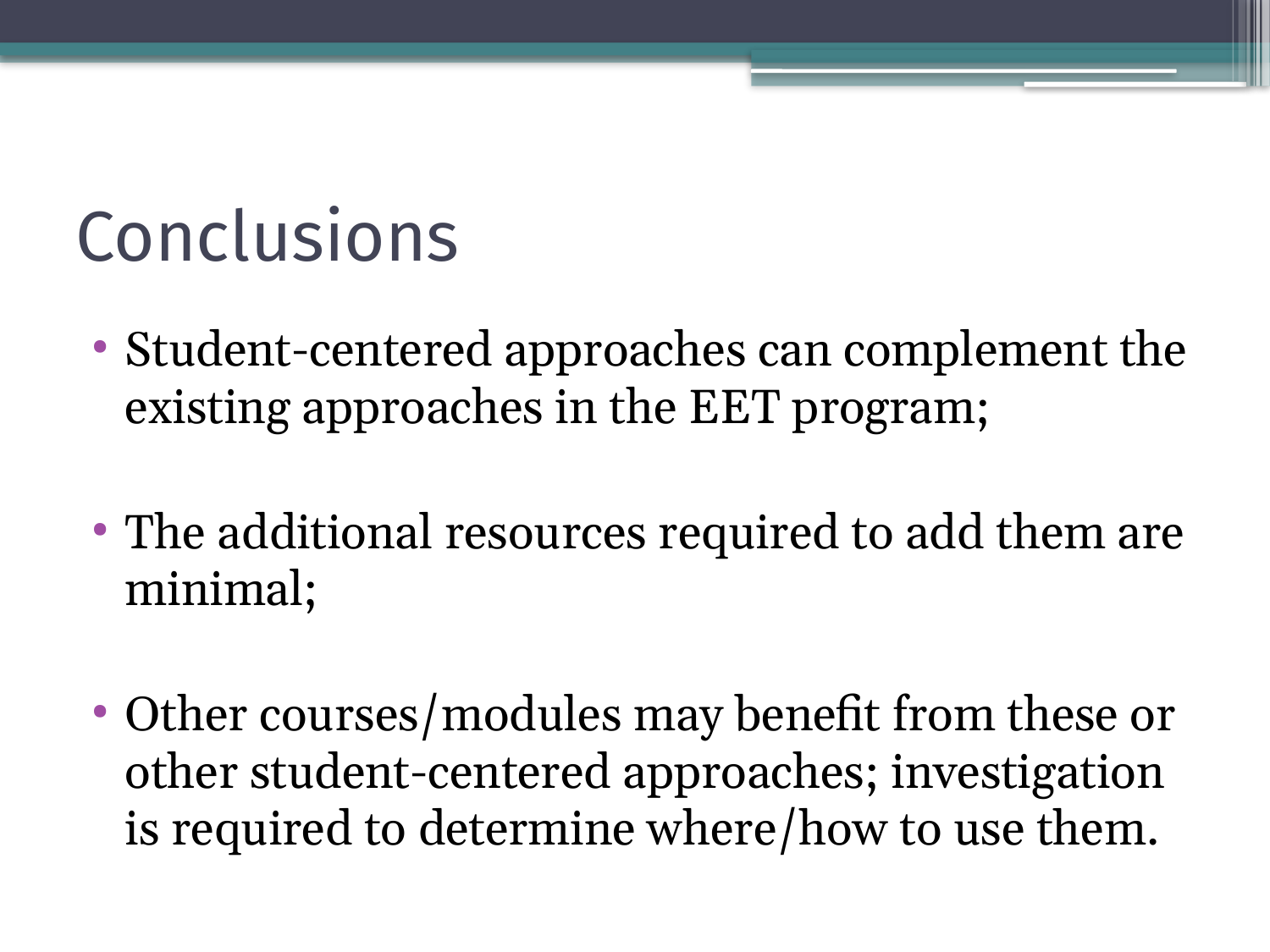

# Conclusions
Student-centered approaches can complement the existing approaches in the EET program;

The additional resources required to add them are minimal;

Other courses/modules may benefit from these or other student-centered approaches; investigation is required to determine where/how to use them.